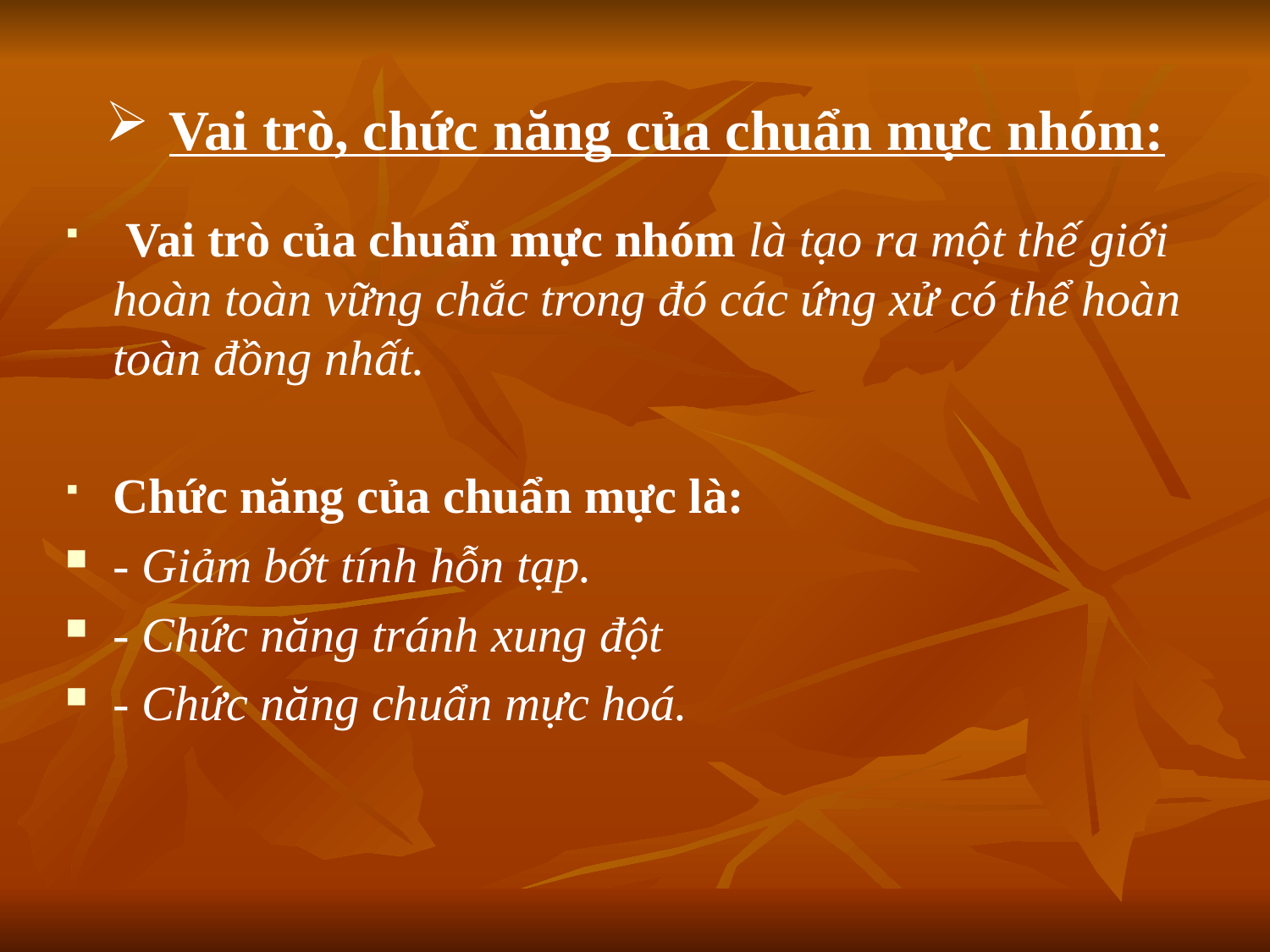

# Vai trò, chức năng của chuẩn mực nhóm:
 Vai trò của chuẩn mực nhóm là tạo ra một thế giới hoàn toàn vững chắc trong đó các ứng xử có thể hoàn toàn đồng nhất.

Chức năng của chuẩn mực là:
- Giảm bớt tính hỗn tạp.
- Chức năng tránh xung đột
- Chức năng chuẩn mực hoá.